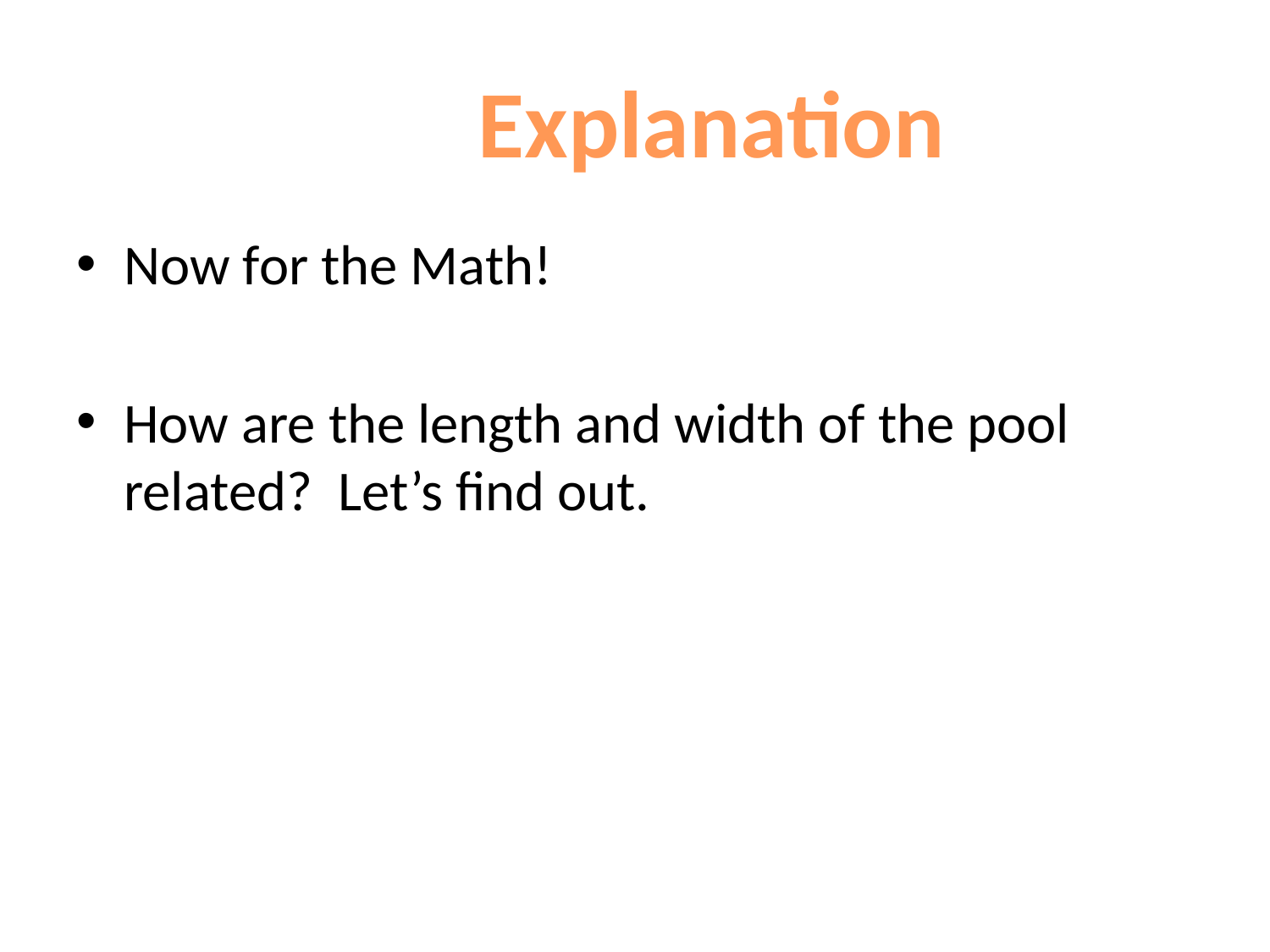

Explanation
Now for the Math!

How are the length and width of the pool related?  Let’s find out.